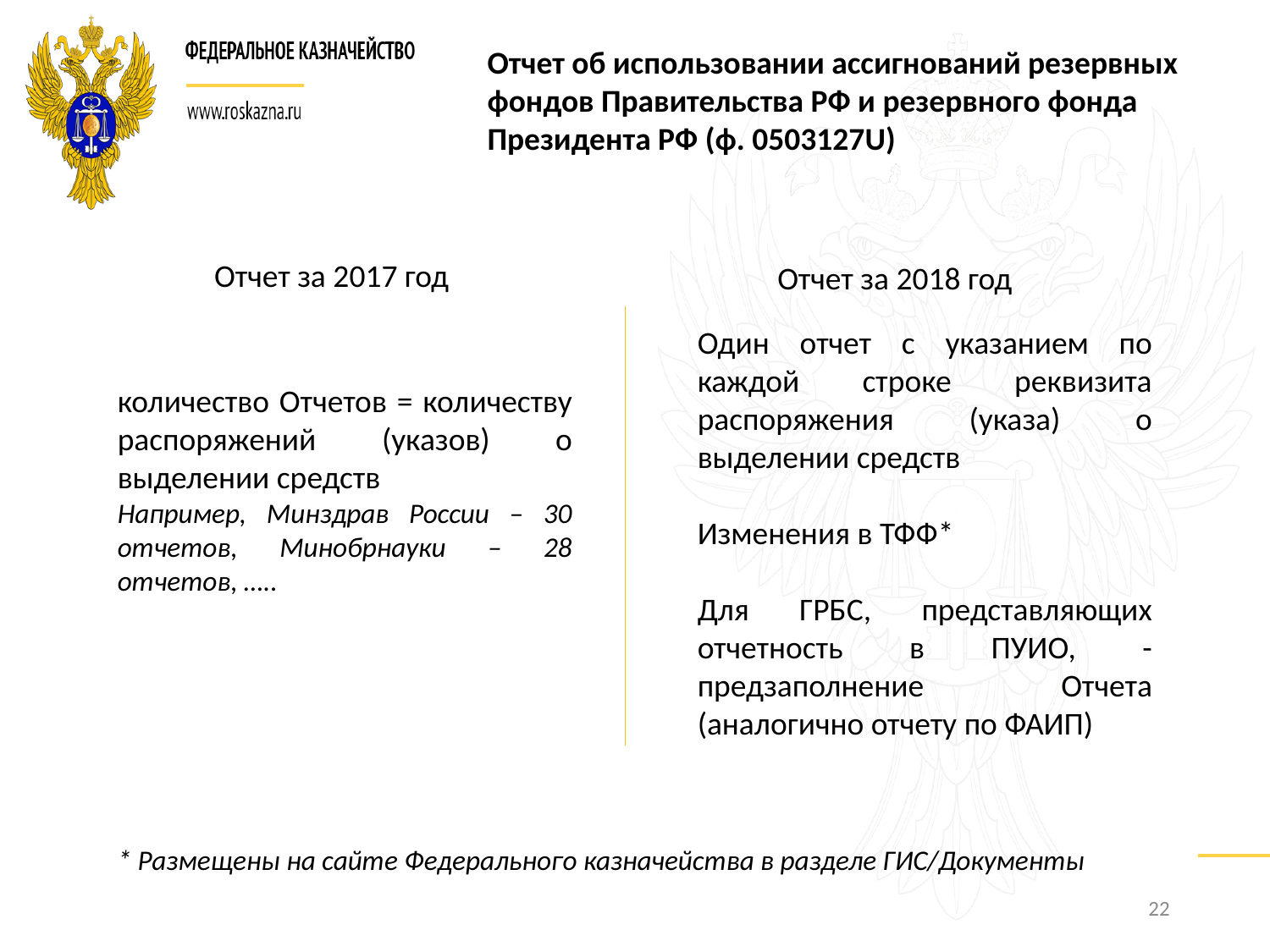

Отчет об использовании ассигнований резервных фондов Правительства РФ и резервного фонда Президента РФ (ф. 0503127U)
Отчет за 2017 год
Отчет за 2018 год
Один отчет с указанием по каждой строке реквизита распоряжения (указа) о выделении средств

Изменения в ТФФ*

Для ГРБС, представляющих отчетность в ПУИО, -предзаполнение Отчета (аналогично отчету по ФАИП)

количество Отчетов = количеству распоряжений (указов) о выделении средств
Например, Минздрав России – 30 отчетов, Минобрнауки – 28 отчетов, …..

* Размещены на сайте Федерального казначейства в разделе ГИС/Документы
22